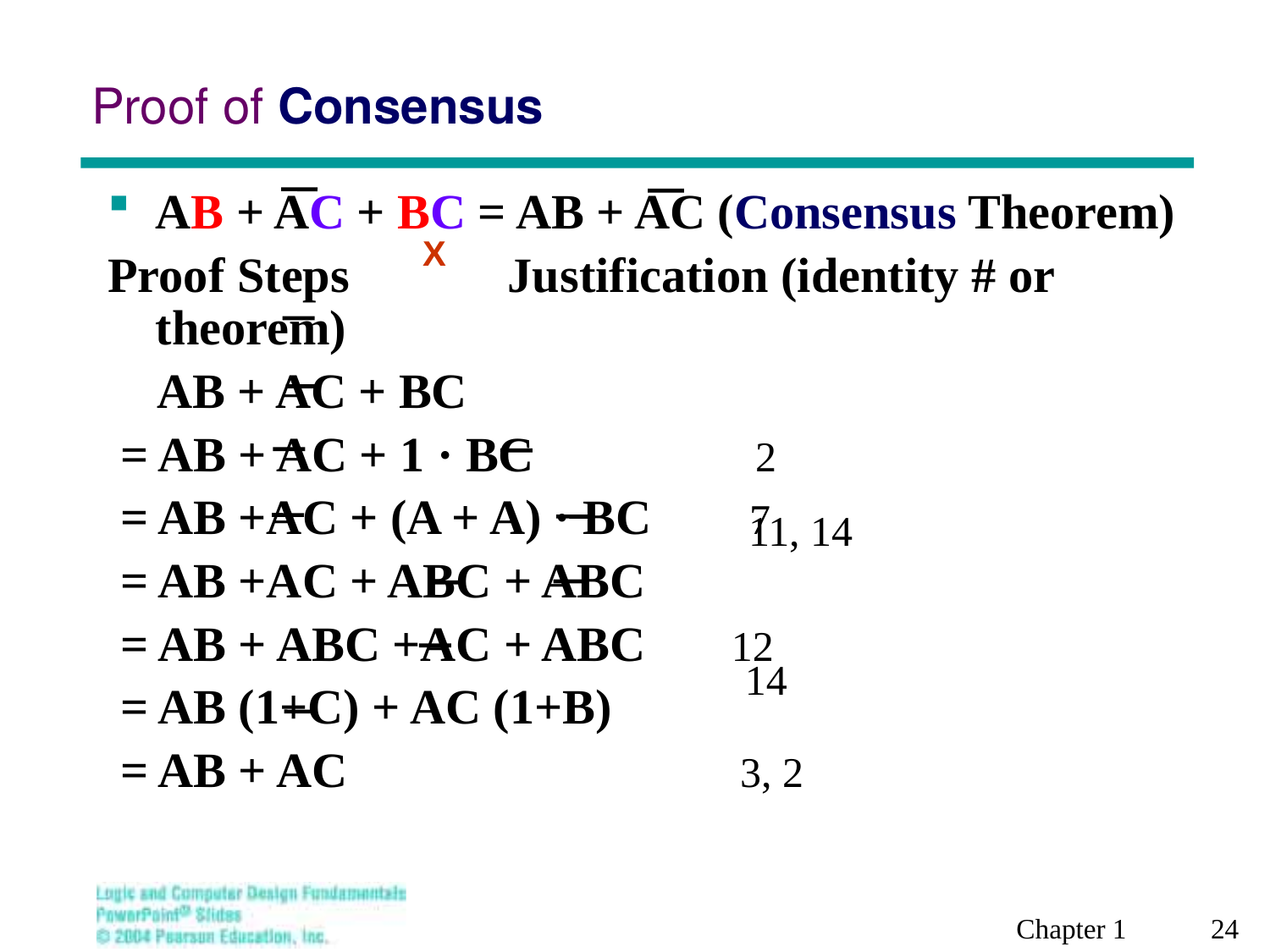

Proof of Consensus
AB + AC + BC = AB + AC (Consensus Theorem)
Proof Steps	        Justification (identity # or theorem)
    AB + AC + BC
 = AB + AC + 1 · BC                  2
 = AB +AC + (A + A) · BC        7
 = AB +AC + ABC + ABC
 = AB + ABC +AC + ABC       12
 = AB (1+C) + AC (1+B)
 = AB + AC                                3, 2

X

11, 14

14

Chapter 1            24